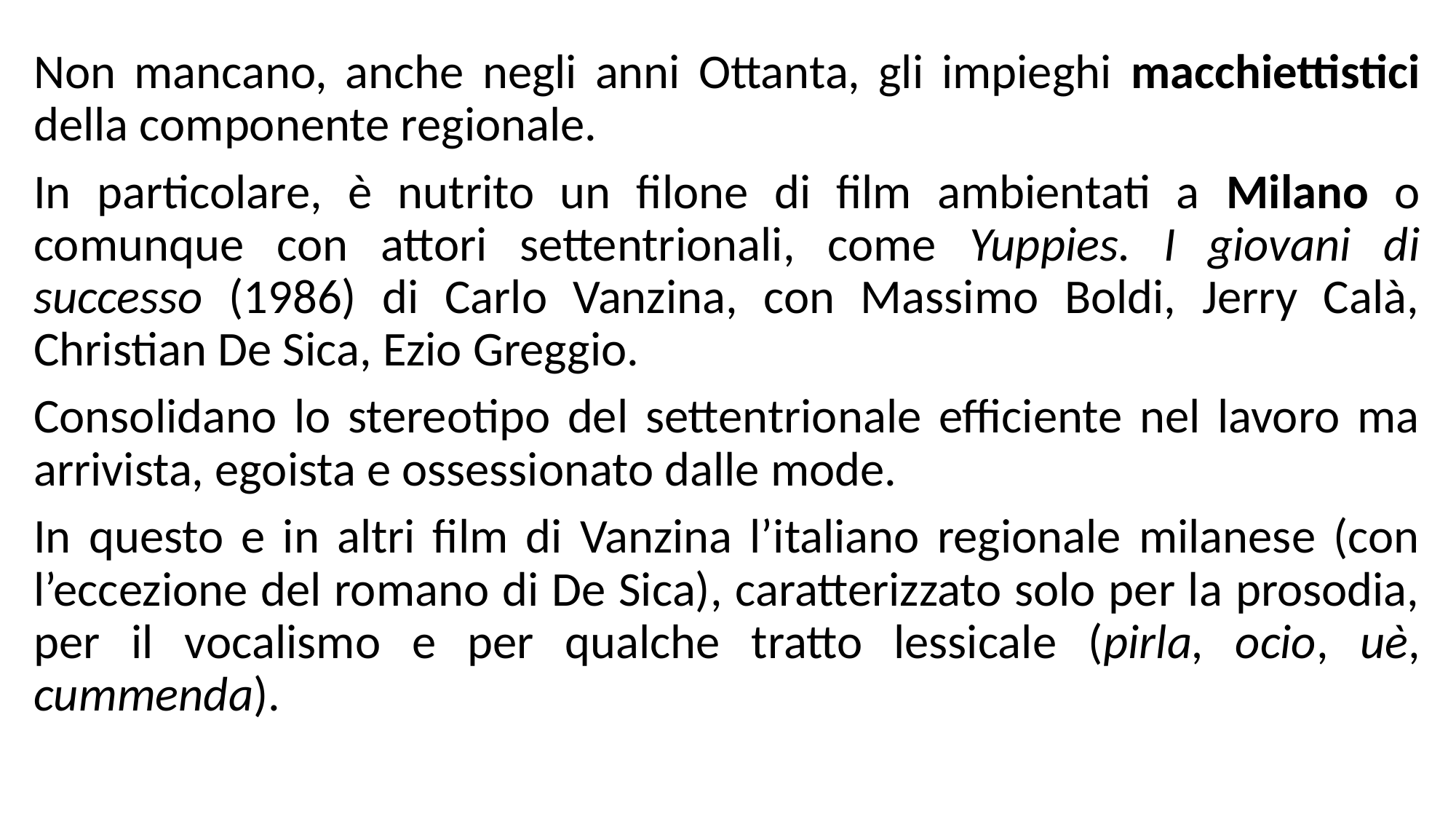

Non mancano, anche negli anni Ottanta, gli impieghi macchiettistici della componente regionale.
In particolare, è nutrito un filone di film ambientati a Milano o comunque con attori settentrionali, come Yuppies. I giovani di successo (1986) di Carlo Vanzina, con Massimo Boldi, Jerry Calà, Christian De Sica, Ezio Greggio.
Consolidano lo stereotipo del settentrionale efficiente nel lavoro ma arrivista, egoista e ossessionato dalle mode.
In questo e in altri film di Vanzina l’italiano regionale milanese (con l’eccezione del romano di De Sica), caratterizzato solo per la prosodia, per il vocalismo e per qualche tratto lessicale (pirla, ocio, uè, cummenda).